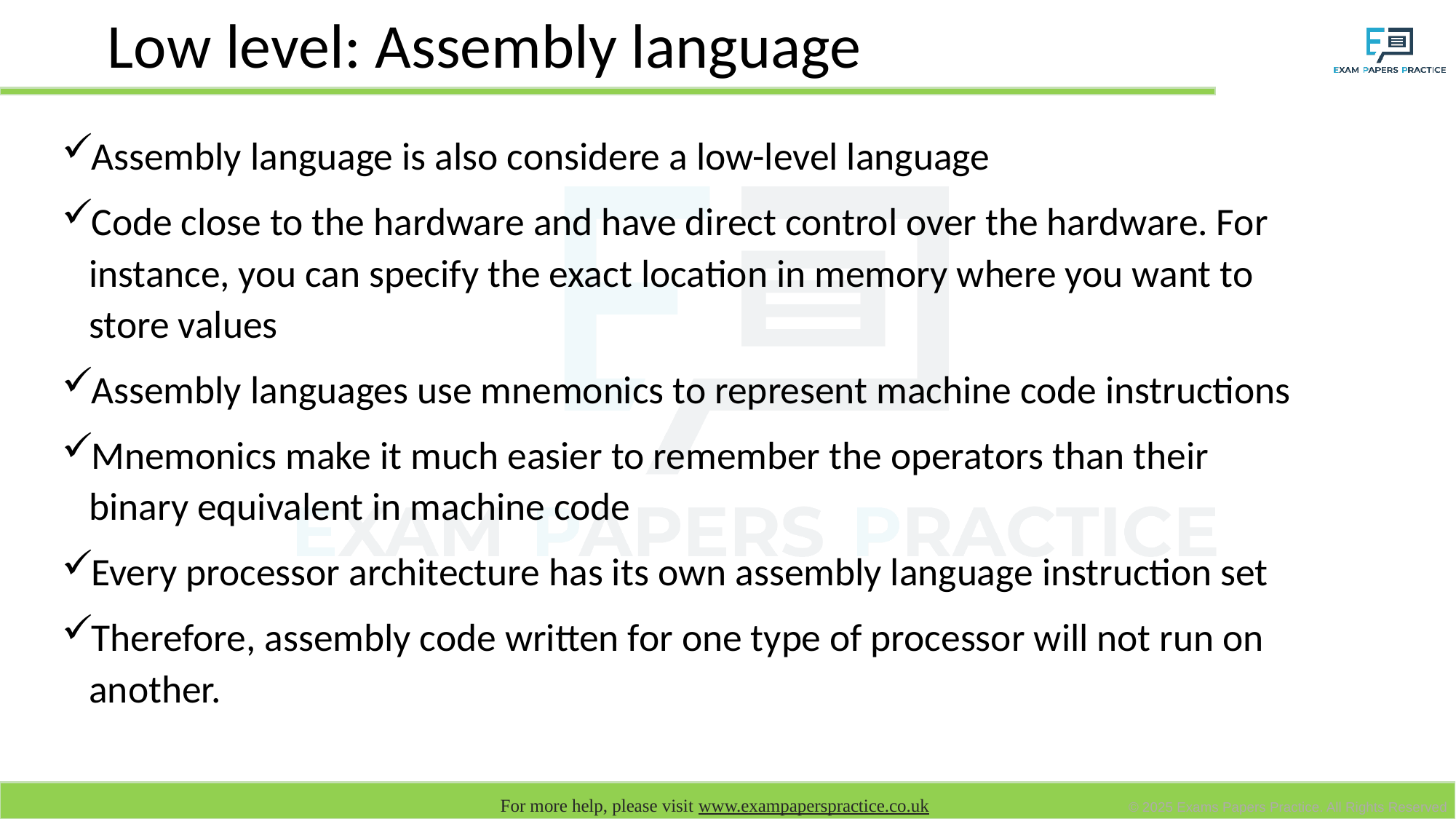

# Low level: Assembly language
Assembly language is also considere a low-level language
Code close to the hardware and have direct control over the hardware. For instance, you can specify the exact location in memory where you want to store values
Assembly languages use mnemonics to represent machine code instructions
Mnemonics make it much easier to remember the operators than their binary equivalent in machine code
Every processor architecture has its own assembly language instruction set
Therefore, assembly code written for one type of processor will not run on another.